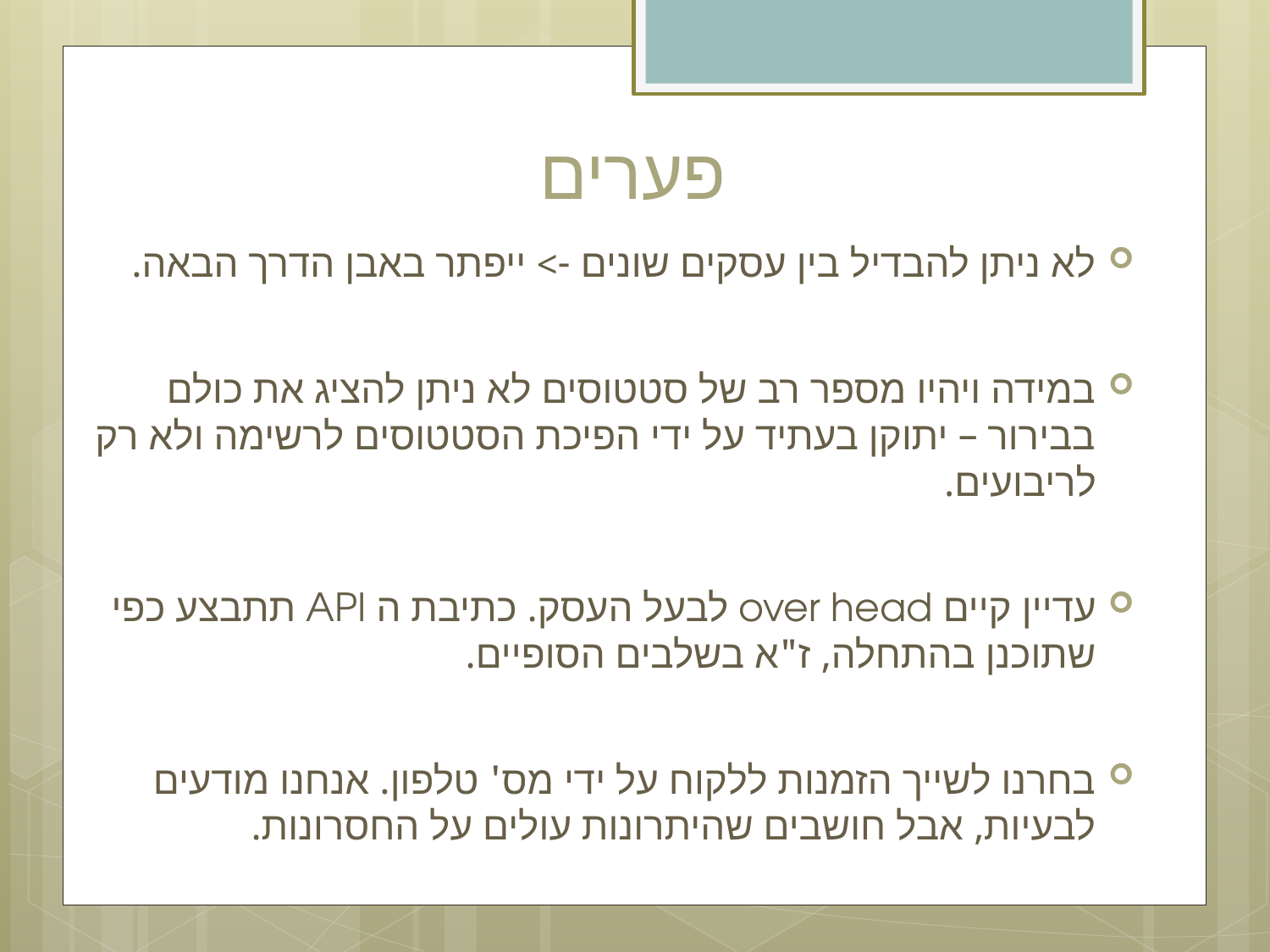

# פערים
לא ניתן להבדיל בין עסקים שונים -> ייפתר באבן הדרך הבאה.

במידה ויהיו מספר רב של סטטוסים לא ניתן להציג את כולם בבירור – יתוקן בעתיד על ידי הפיכת הסטטוסים לרשימה ולא רק לריבועים.

עדיין קיים over head לבעל העסק. כתיבת ה API תתבצע כפי שתוכנן בהתחלה, ז"א בשלבים הסופיים.

בחרנו לשייך הזמנות ללקוח על ידי מס' טלפון. אנחנו מודעים לבעיות, אבל חושבים שהיתרונות עולים על החסרונות.